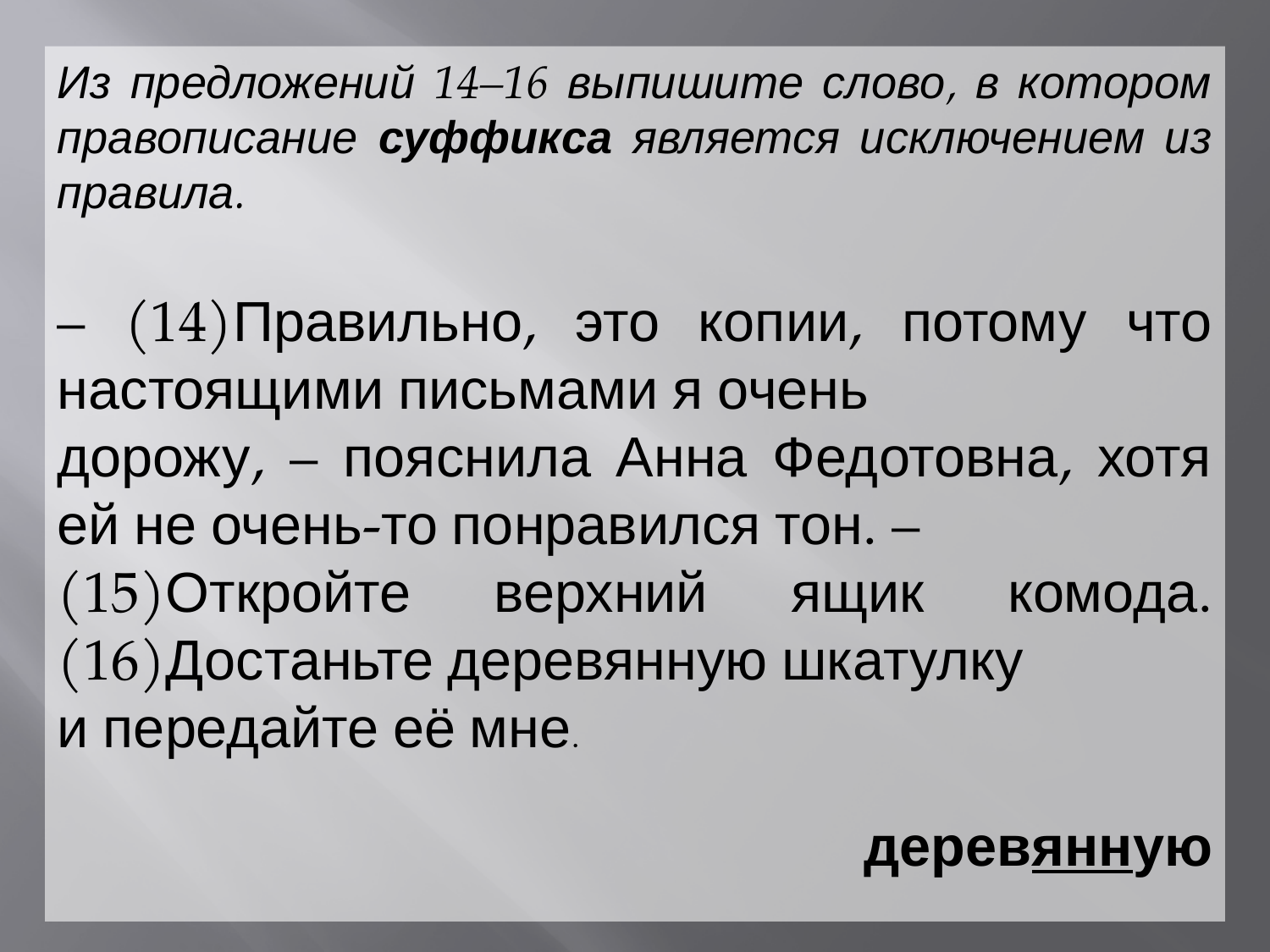

Из предложений 14–16 выпишите слово, в котором правописание суффикса является исключением из правила.

– (14)Правильно, это копии, потому что настоящими письмами я очень
дорожу, – пояснила Анна Федотовна, хотя ей не очень-то понравился тон. –
(15)Откройте верхний ящик комода. (16)Достаньте деревянную шкатулку
и передайте её мне.

деревянную